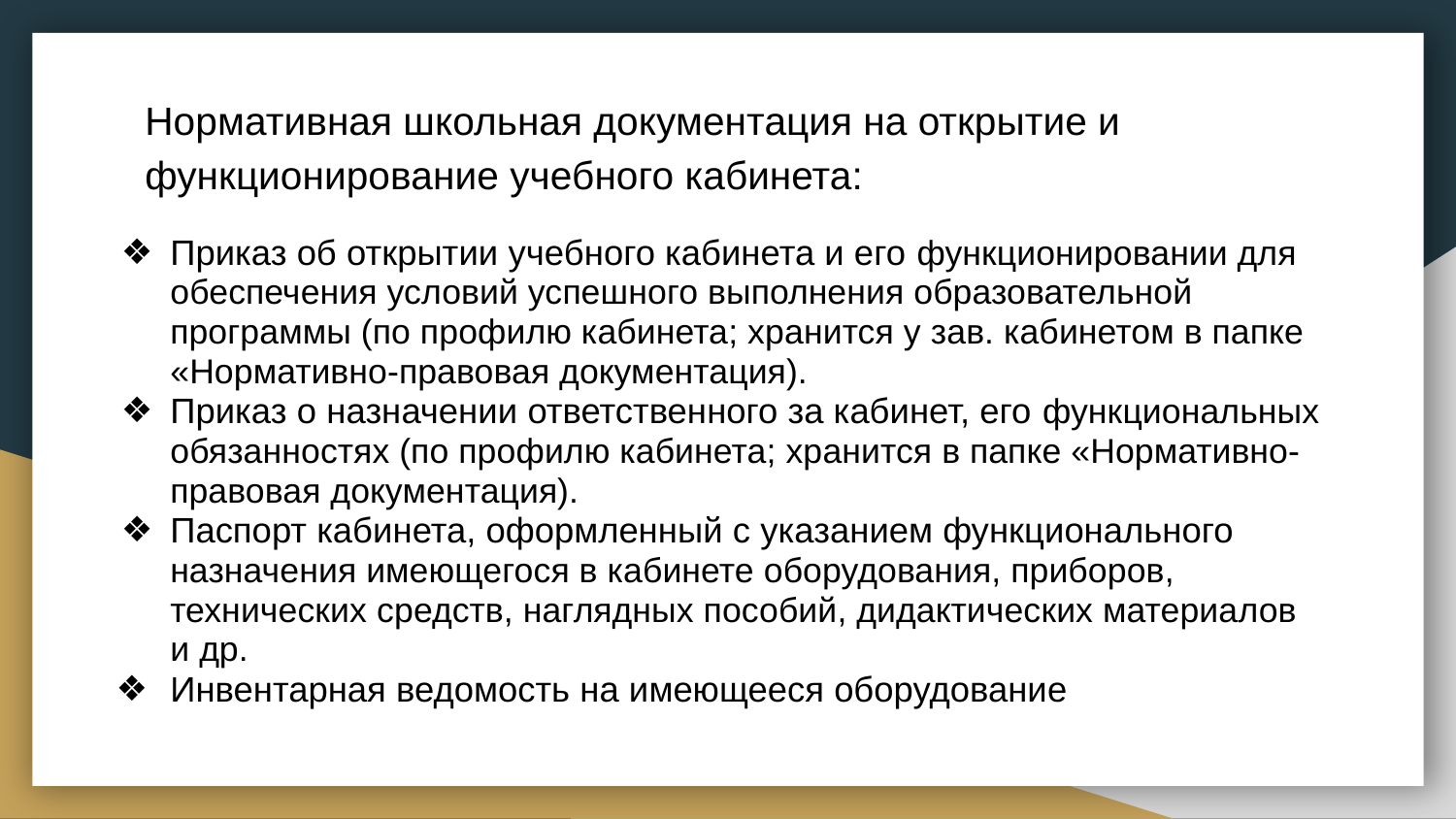

# Нормативная школьная документация на открытие и функционирование учебного кабинета:

Приказ об открытии учебного кабинета и его функционировании для обеспечения условий успешного выполнения образовательной программы (по профилю кабинета; хранится у зав. кабинетом в папке «Нормативно-правовая документация).
Приказ о назначении ответственного за кабинет, его функциональных обязанностях (по профилю кабинета; хранится в папке «Нормативно-правовая документация).
Паспорт кабинета, оформленный с указанием функционального назначения имеющегося в кабинете оборудования, приборов, технических средств, наглядных пособий, дидактических материалов и др.
Инвентарная ведомость на имеющееся оборудование